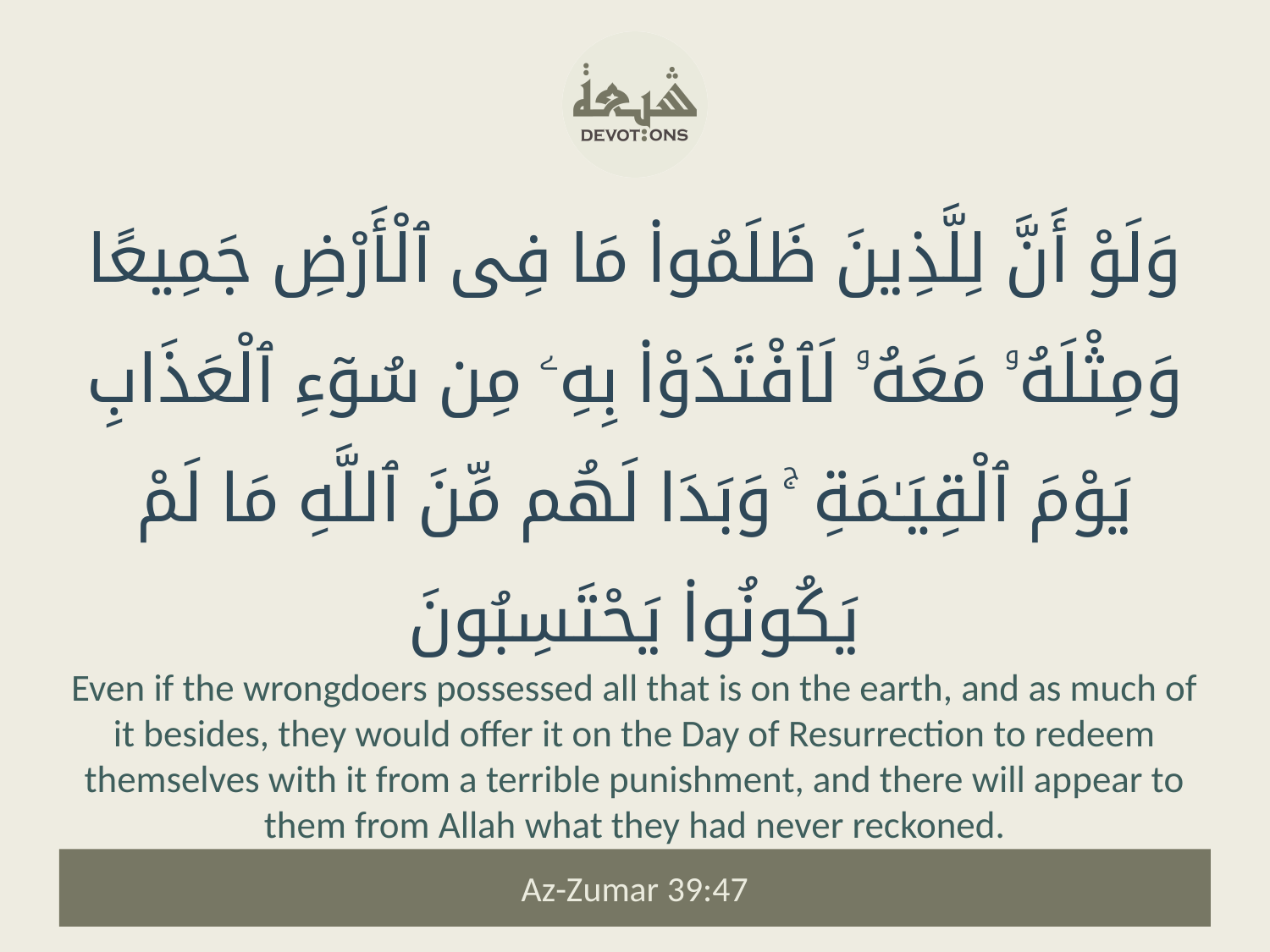

وَلَوْ أَنَّ لِلَّذِينَ ظَلَمُوا۟ مَا فِى ٱلْأَرْضِ جَمِيعًا وَمِثْلَهُۥ مَعَهُۥ لَٱفْتَدَوْا۟ بِهِۦ مِن سُوٓءِ ٱلْعَذَابِ يَوْمَ ٱلْقِيَـٰمَةِ ۚ وَبَدَا لَهُم مِّنَ ٱللَّهِ مَا لَمْ يَكُونُوا۟ يَحْتَسِبُونَ
Even if the wrongdoers possessed all that is on the earth, and as much of it besides, they would offer it on the Day of Resurrection to redeem themselves with it from a terrible punishment, and there will appear to them from Allah what they had never reckoned.
Az-Zumar 39:47